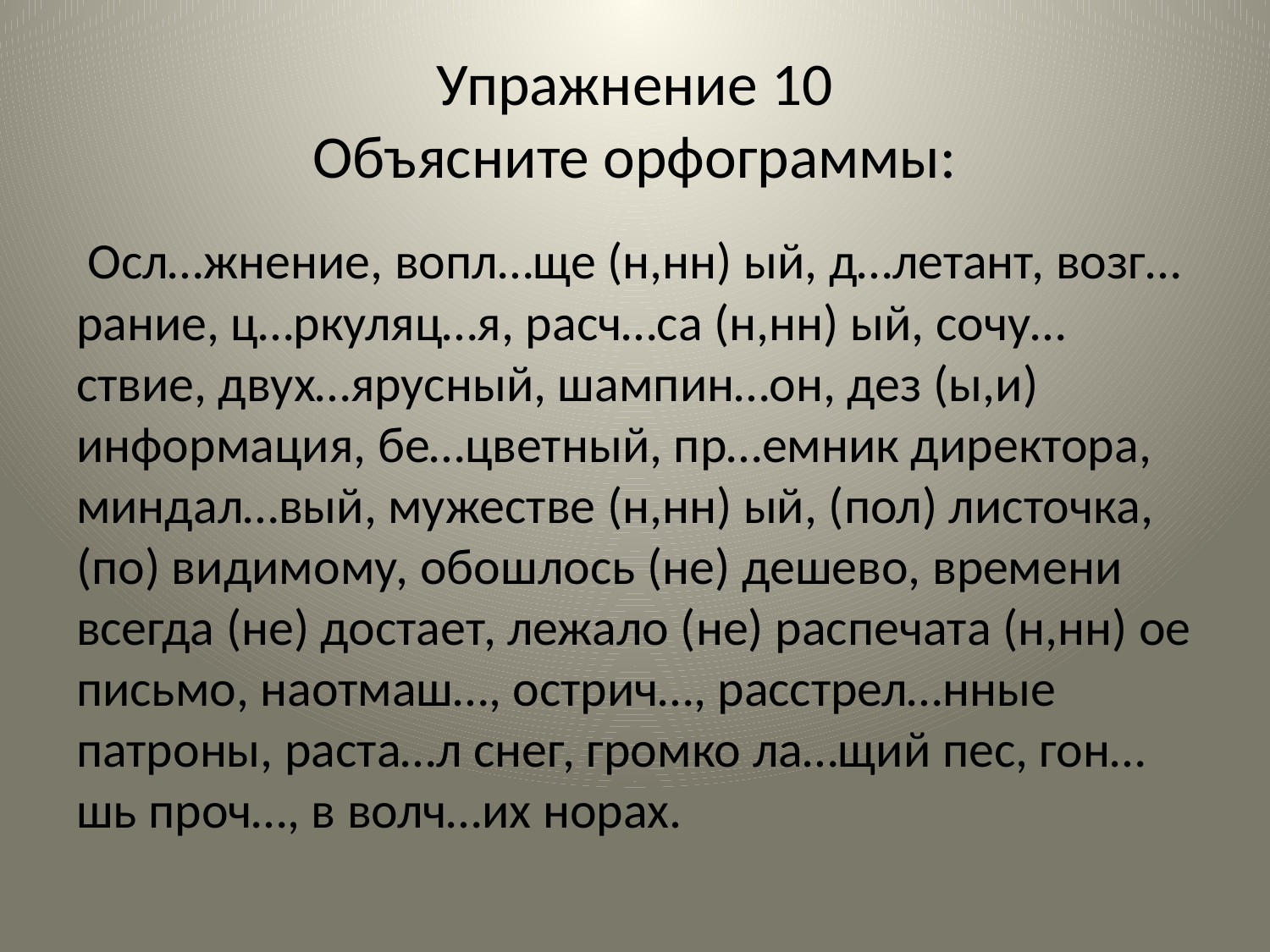

# Упражнение 10 Объясните орфограммы:
 Осл…жнение, вопл…ще (н,нн) ый, д…летант, возг…рание, ц…ркуляц…я, расч…са (н,нн) ый, сочу…ствие, двух…ярусный, шампин…он, дез (ы,и) информация, бе…цветный, пр…емник директора, миндал…вый, мужестве (н,нн) ый, (пол) листочка, (по) видимому, обошлось (не) дешево, времени всегда (не) достает, лежало (не) распечата (н,нн) ое письмо, наотмаш…, острич…, расстрел…нные патроны, раста…л снег, громко ла…щий пес, гон…шь проч…, в волч…их норах.